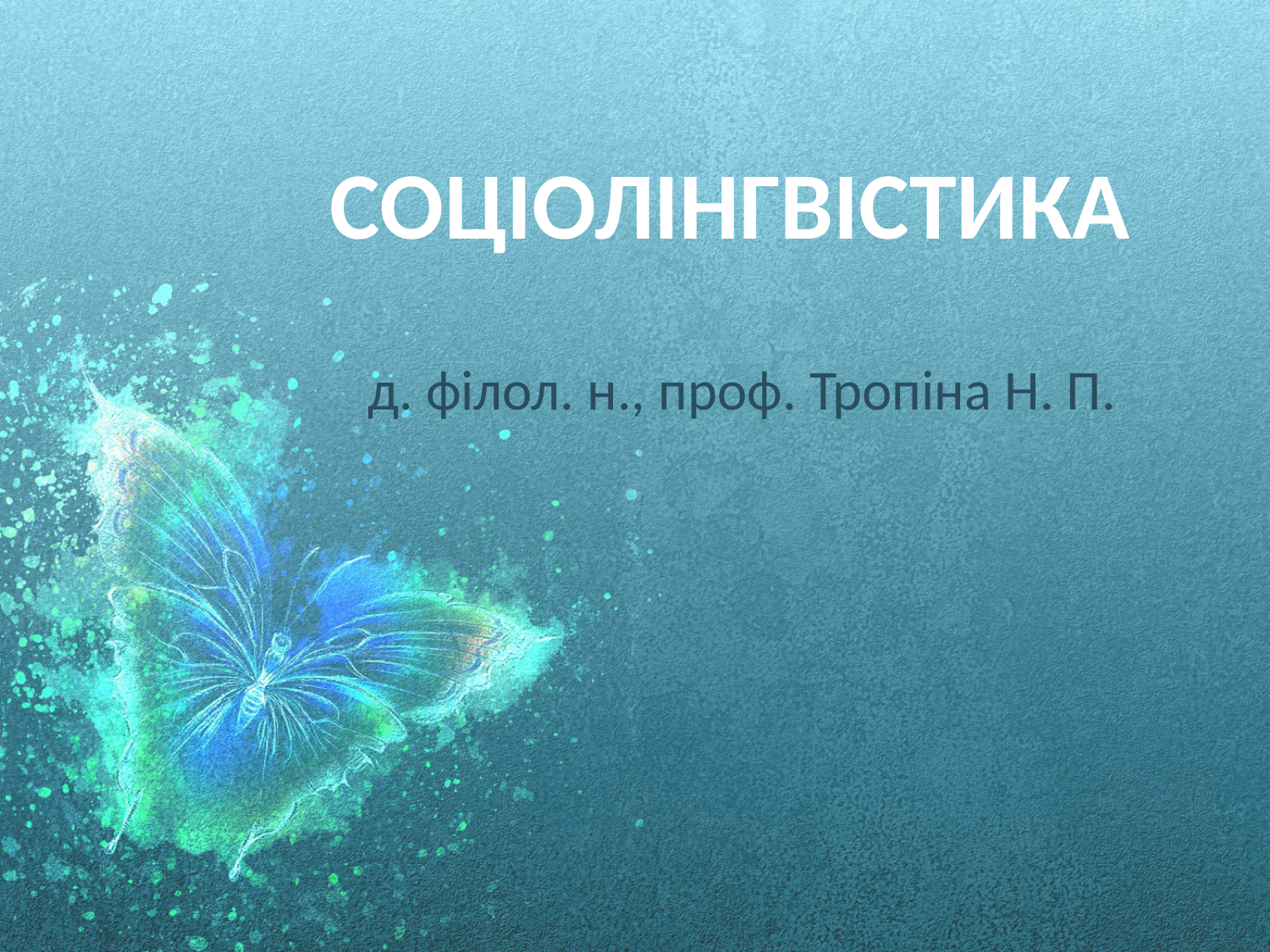

# соціолінгвістика
д. філол. н., проф. Тропіна Н. П.